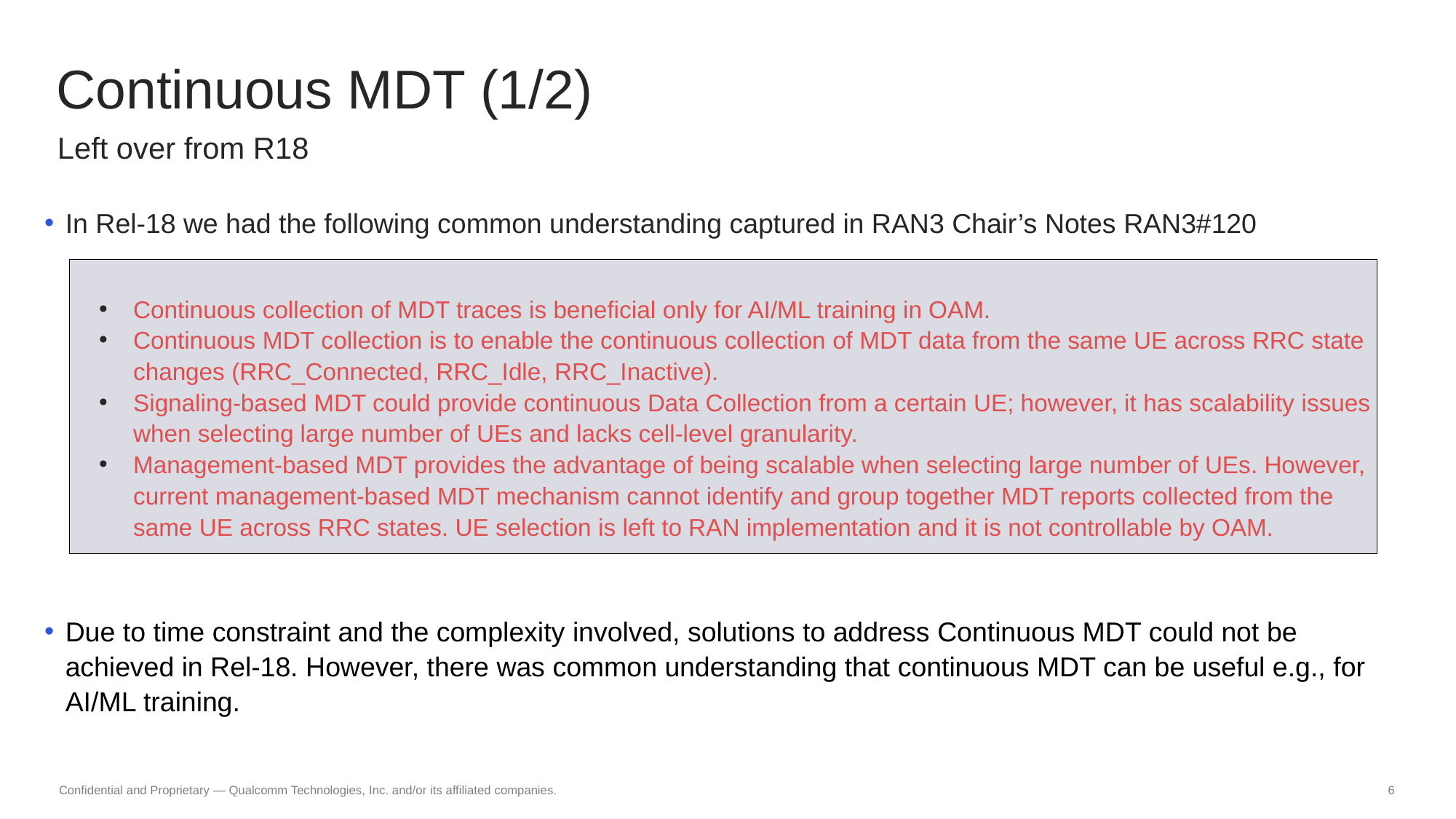

# Continuous MDT (1/2)
Left over from R18
In Rel-18 we had the following common understanding captured in RAN3 Chair’s Notes RAN3#120

Continuous collection of MDT traces is beneficial only for AI/ML training in OAM.
Continuous MDT collection is to enable the continuous collection of MDT data from the same UE across RRC state changes (RRC_Connected, RRC_Idle, RRC_Inactive).
Signaling-based MDT could provide continuous Data Collection from a certain UE; however, it has scalability issues when selecting large number of UEs and lacks cell-level granularity.
Management-based MDT provides the advantage of being scalable when selecting large number of UEs. However, current management-based MDT mechanism cannot identify and group together MDT reports collected from the same UE across RRC states. UE selection is left to RAN implementation and it is not controllable by OAM.

Due to time constraint and the complexity involved, solutions to address Continuous MDT could not be achieved in Rel-18. However, there was common understanding that continuous MDT can be useful e.g., for AI/ML training.

Confidential and Proprietary — Qualcomm Technologies, Inc. and/or its affiliated companies.